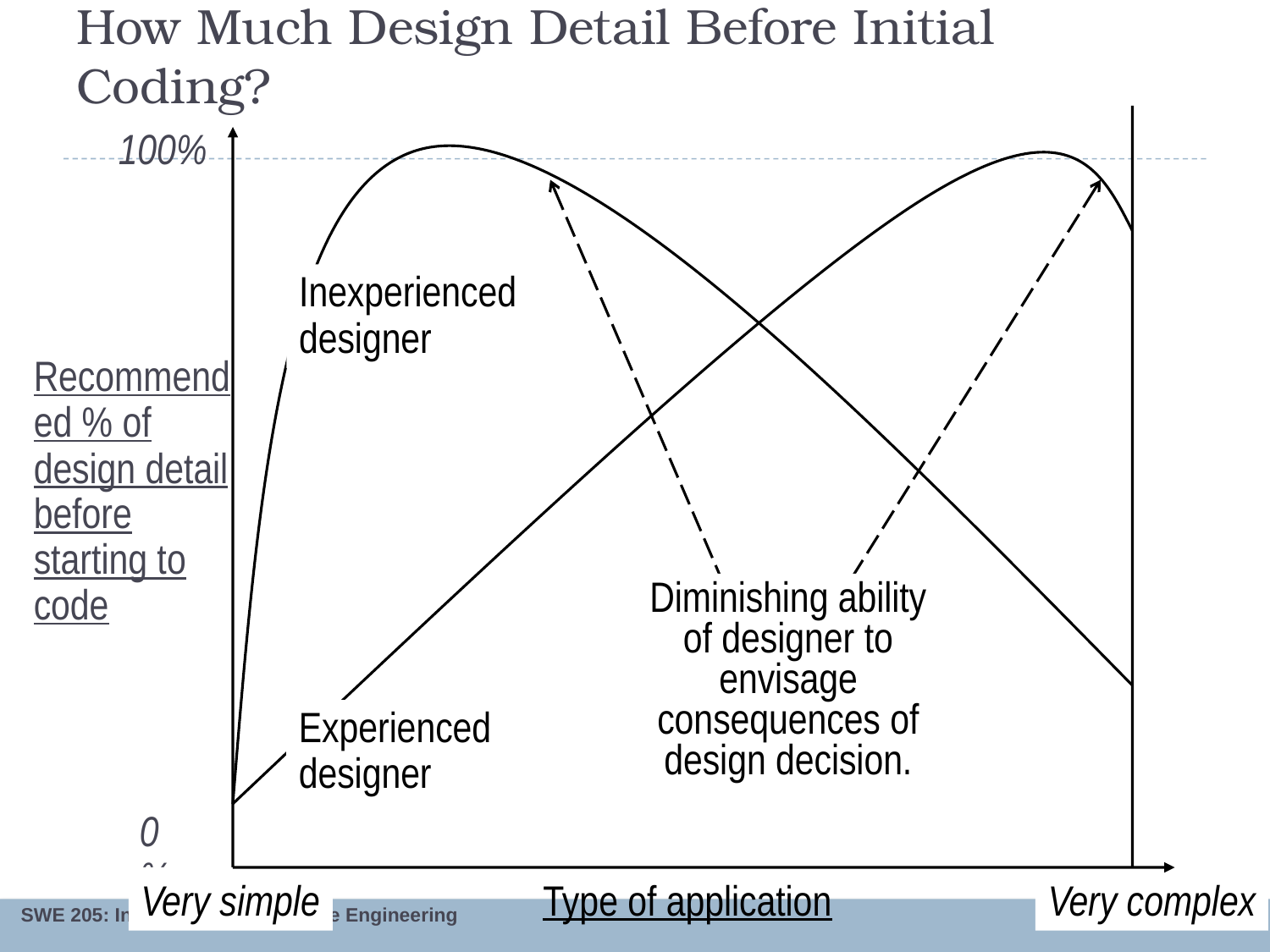

# How Much Design Detail Before Initial Coding?

100%

Inexperienced
designer
Recommended % of design detail before starting to code
Diminishing ability
of designer to envisage consequences of design decision.
Experienced
designer
0%
Very simple

Type of application
Very complex